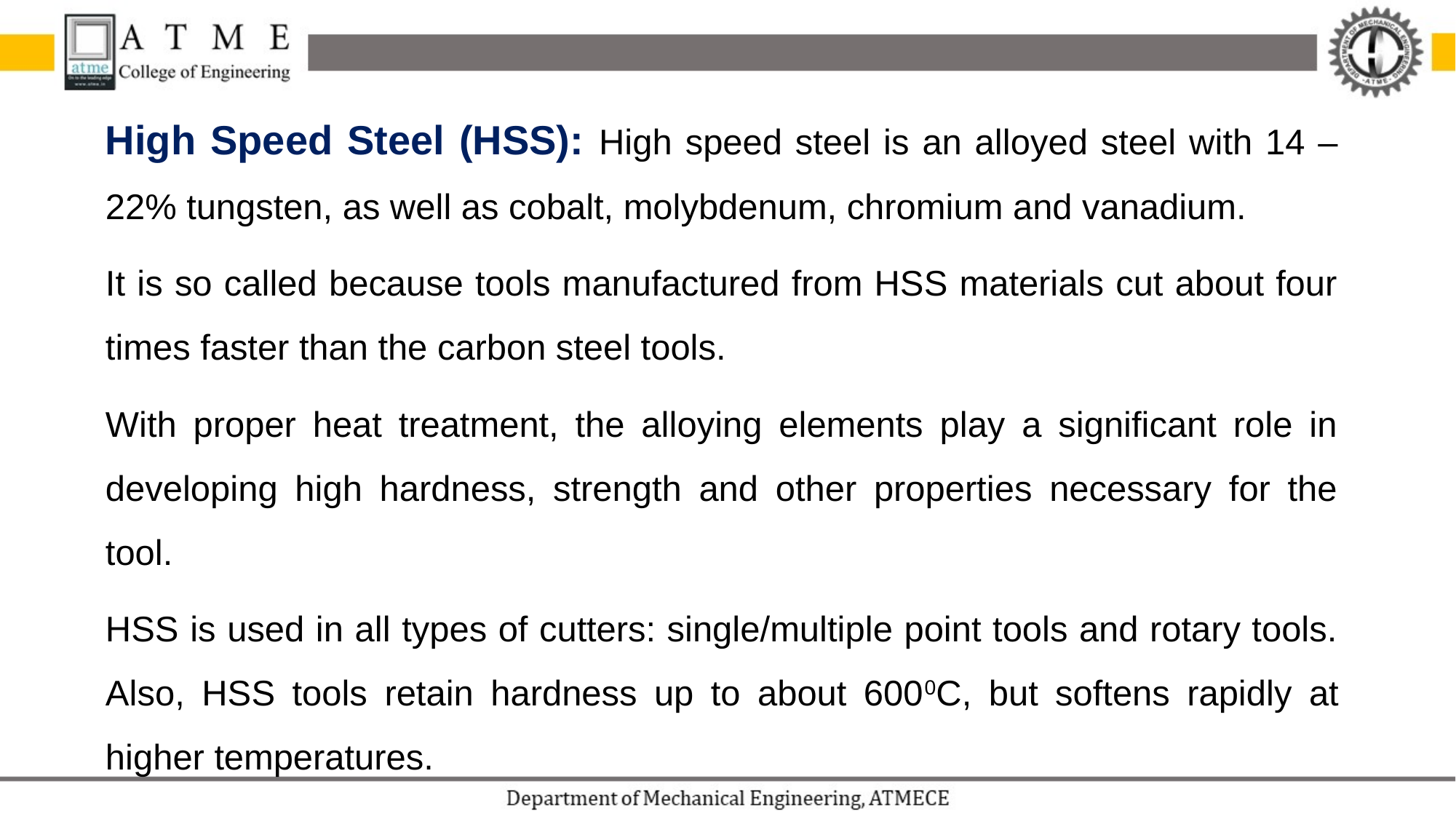

High Speed Steel (HSS): High speed steel is an alloyed steel with 14 – 22% tungsten, as well as cobalt, molybdenum, chromium and vanadium.
It is so called because tools manufactured from HSS materials cut about four times faster than the carbon steel tools.
With proper heat treatment, the alloying elements play a significant role in developing high hardness, strength and other properties necessary for the tool.
HSS is used in all types of cutters: single/multiple point tools and rotary tools. Also, HSS tools retain hardness up to about 6000C, but softens rapidly at higher temperatures.